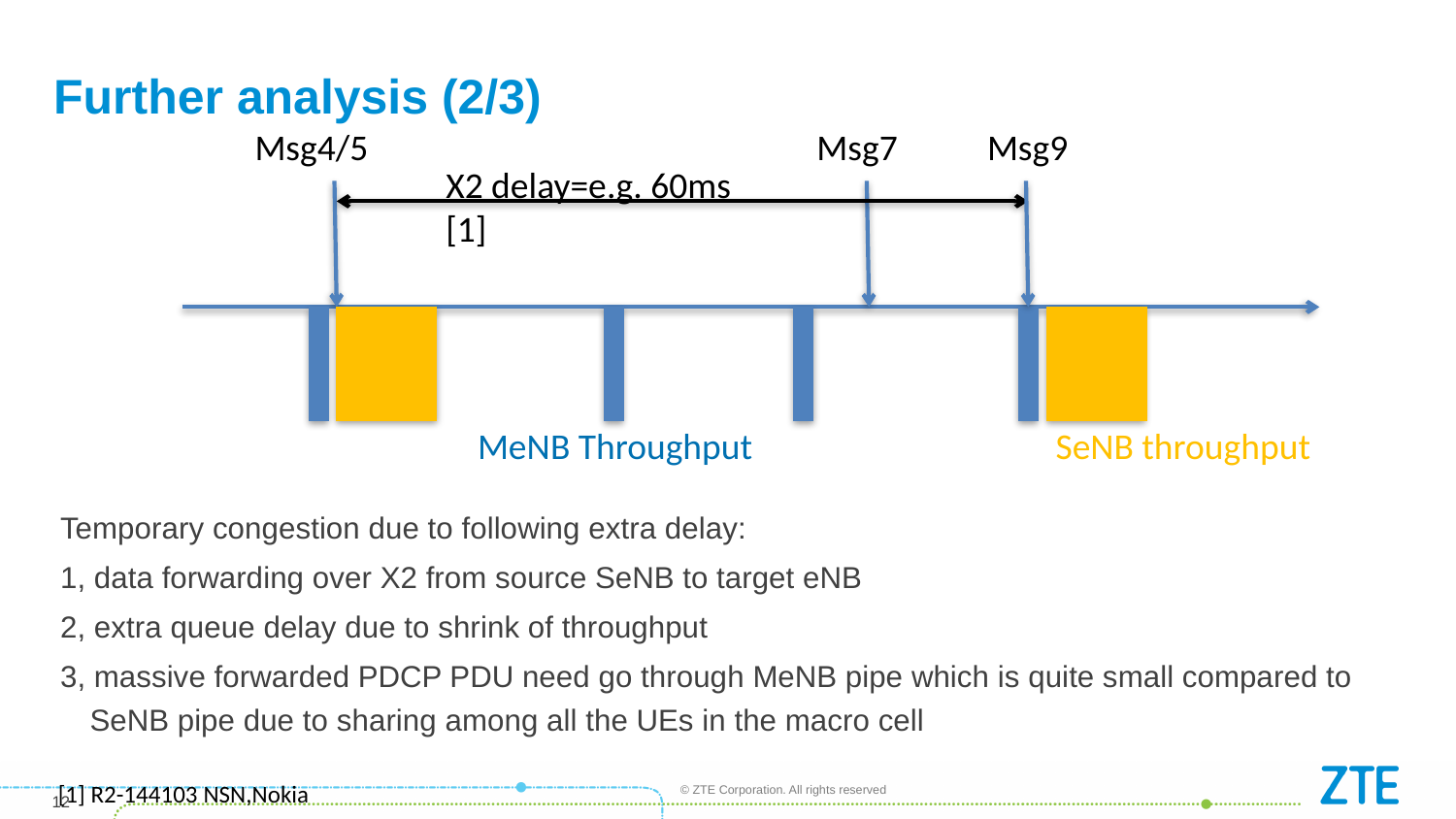

# Further analysis (2/3)
Msg4/5
Msg7
Msg9
X2 delay=e.g. 60ms [1]
MeNB Throughput
SeNB throughput
Temporary congestion due to following extra delay:
1, data forwarding over X2 from source SeNB to target eNB
2, extra queue delay due to shrink of throughput
3, massive forwarded PDCP PDU need go through MeNB pipe which is quite small compared to SeNB pipe due to sharing among all the UEs in the macro cell
[1] R2-144103 NSN,Nokia